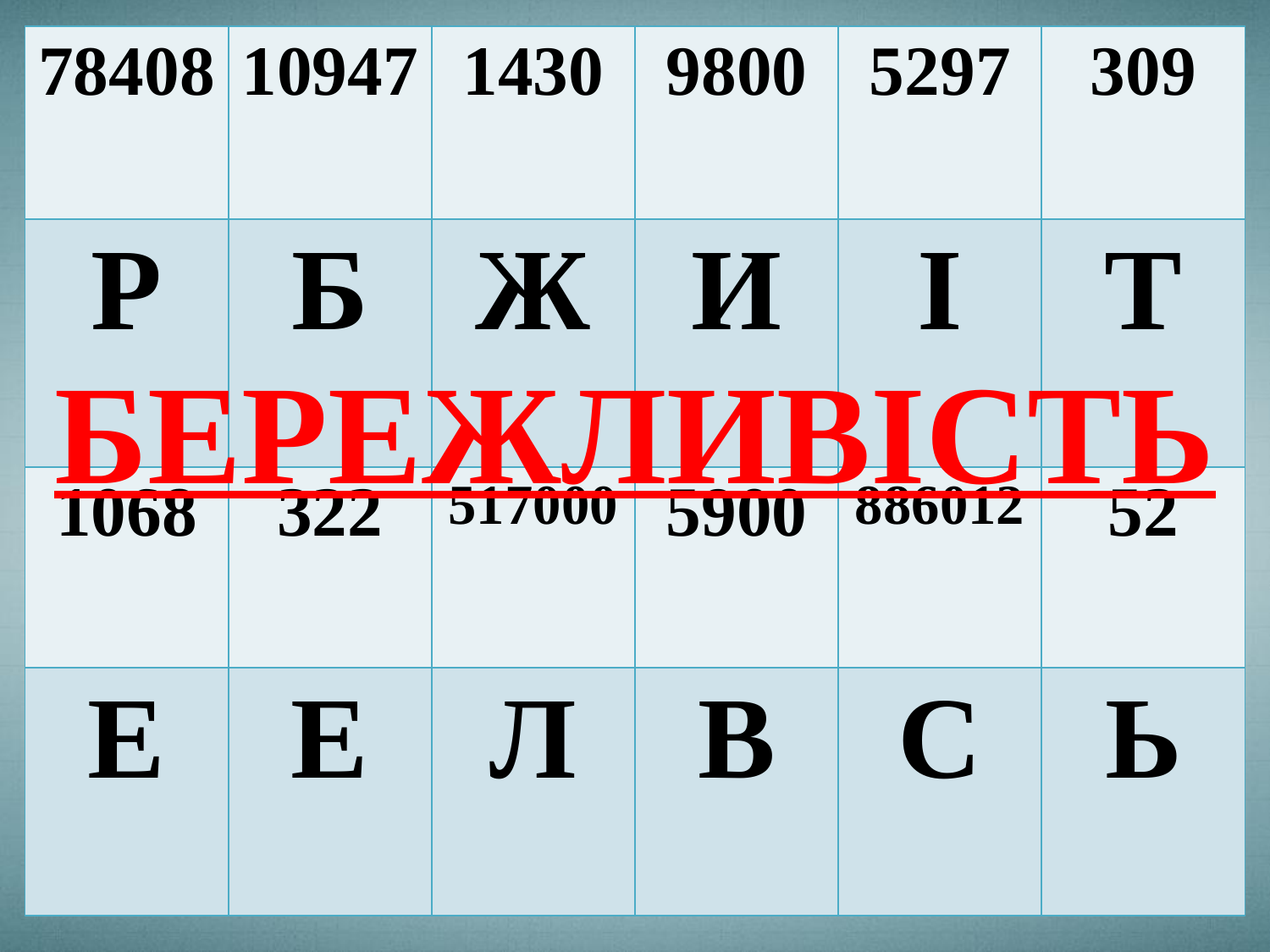

| 78408 | 10947 | 1430 | 9800 | 5297 | 309 |
| --- | --- | --- | --- | --- | --- |
| Р | Б | Ж | И | І | Т |
| 1068 | 322 | 517000 | 5900 | 886012 | 52 |
| Е | Е | Л | В | С | Ь |
БЕРЕЖЛИВІСТЬ